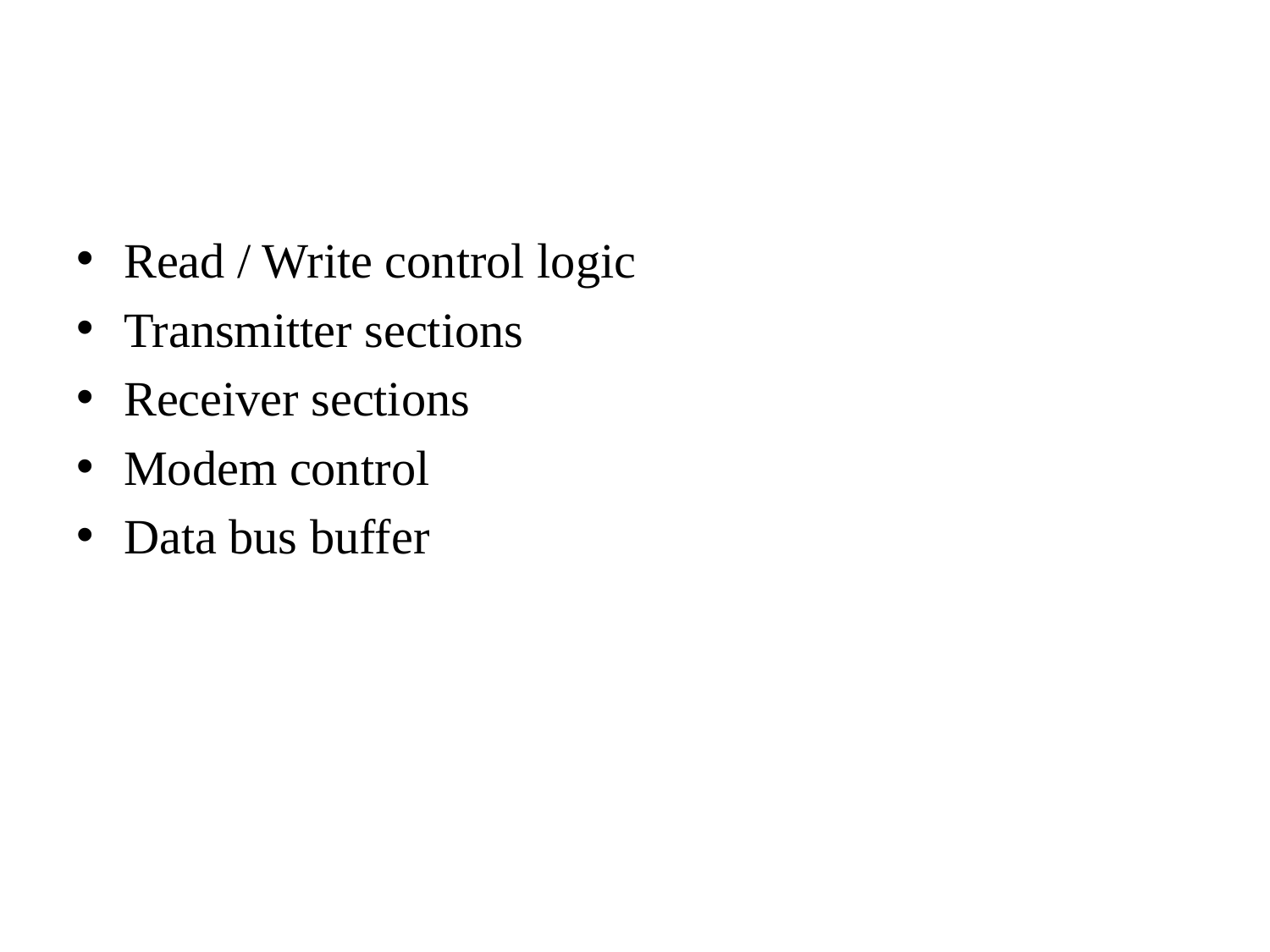

#
Read / Write control logic
Transmitter sections
Receiver sections
Modem control
Data bus buffer